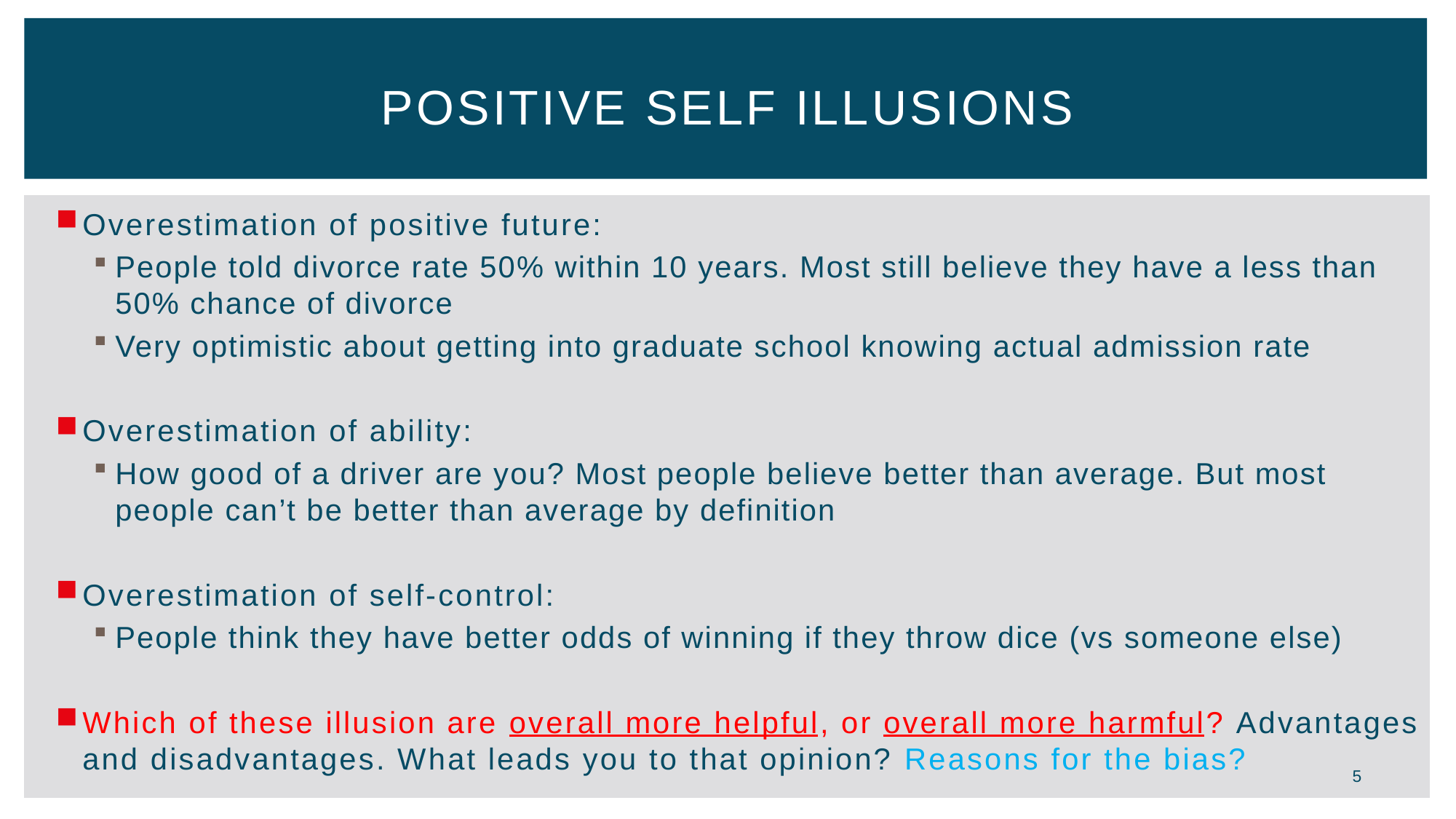

# Positive self Illusions

Overestimation of positive future:
People told divorce rate 50% within 10 years. Most still believe they have a less than 50% chance of divorce
Very optimistic about getting into graduate school knowing actual admission rate

Overestimation of ability:
How good of a driver are you? Most people believe better than average. But most people can’t be better than average by definition

Overestimation of self-control:
People think they have better odds of winning if they throw dice (vs someone else)

Which of these illusion are overall more helpful, or overall more harmful? Advantages and disadvantages. What leads you to that opinion? Reasons for the bias?
5